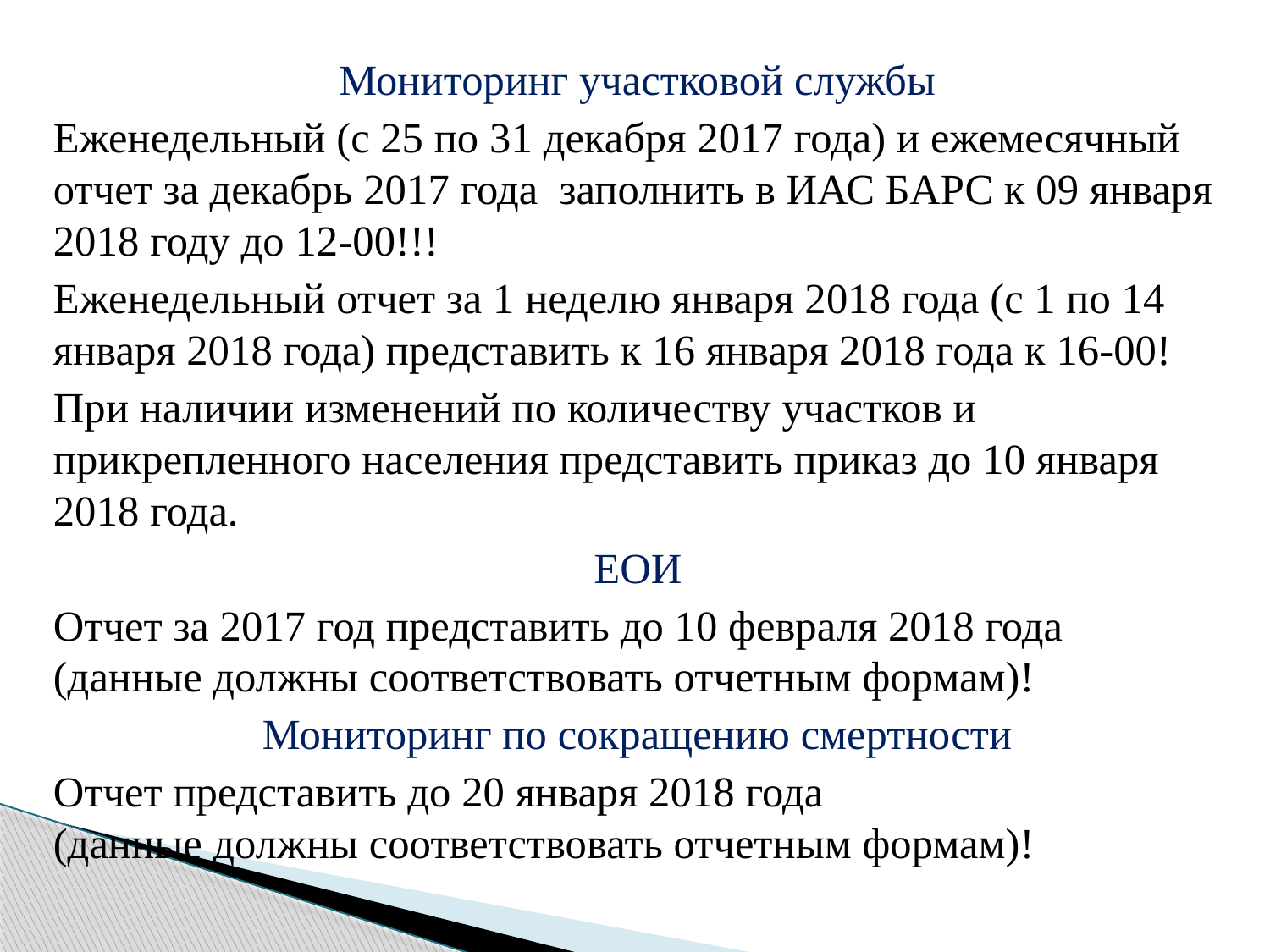

Мониторинг участковой службы
Еженедельный (с 25 по 31 декабря 2017 года) и ежемесячный отчет за декабрь 2017 года  заполнить в ИАС БАРС к 09 января 2018 году до 12-00!!!
Еженедельный отчет за 1 неделю января 2018 года (с 1 по 14 января 2018 года) представить к 16 января 2018 года к 16-00!
При наличии изменений по количеству участков и прикрепленного населения представить приказ до 10 января 2018 года.
ЕОИ
Отчет за 2017 год представить до 10 февраля 2018 года (данные должны соответствовать отчетным формам)!
Мониторинг по сокращению смертности
Отчет представить до 20 января 2018 года
(данные должны соответствовать отчетным формам)!